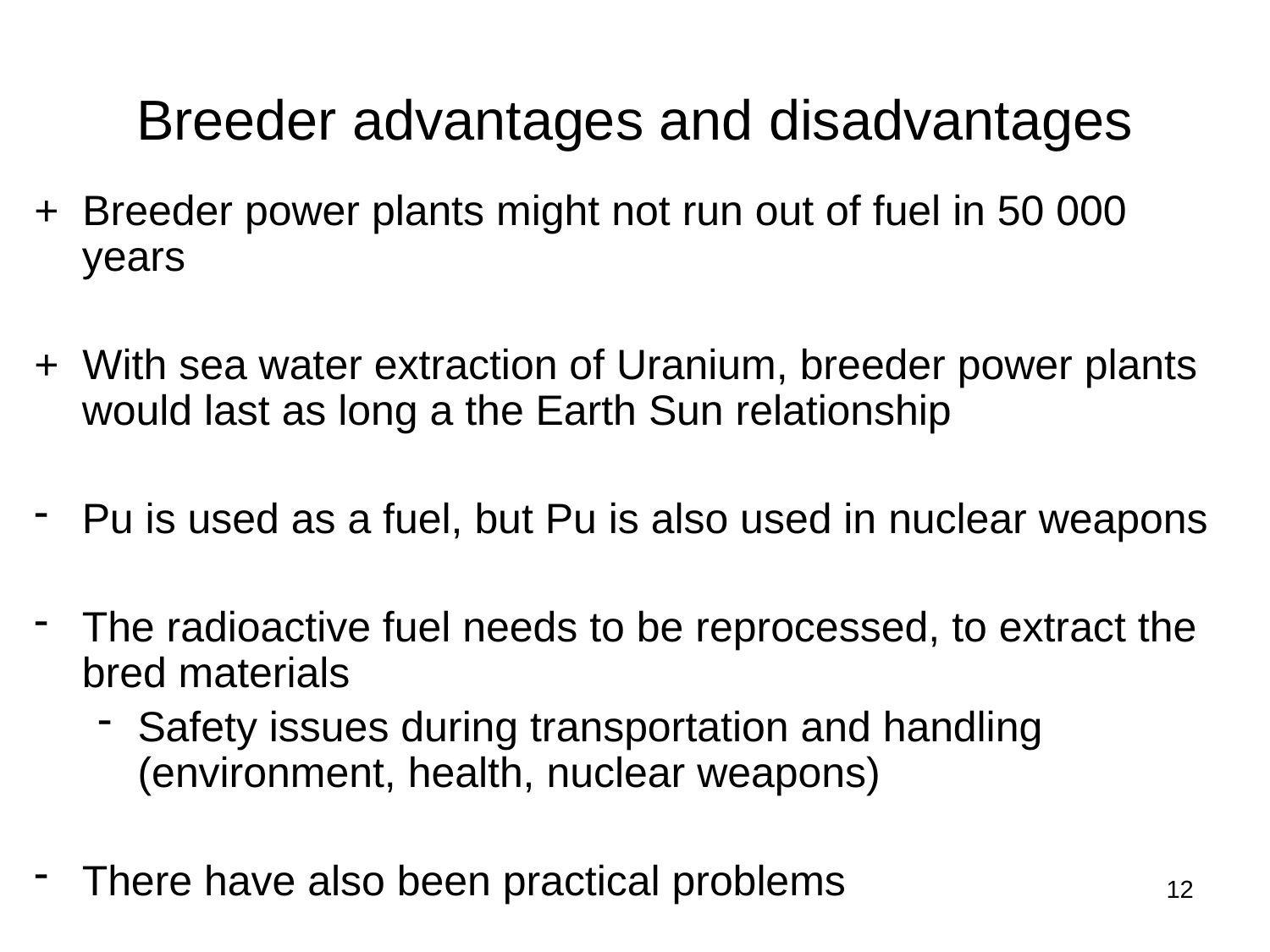

# Breeder advantages and disadvantages
+  Breeder power plants might not run out of fuel in 50 000 years

+  With sea water extraction of Uranium, breeder power plants would last as long a the Earth Sun relationship

Pu is used as a fuel, but Pu is also used in nuclear weapons

The radioactive fuel needs to be reprocessed, to extract the bred materials
Safety issues during transportation and handling (environment, health, nuclear weapons)

There have also been practical problems
12